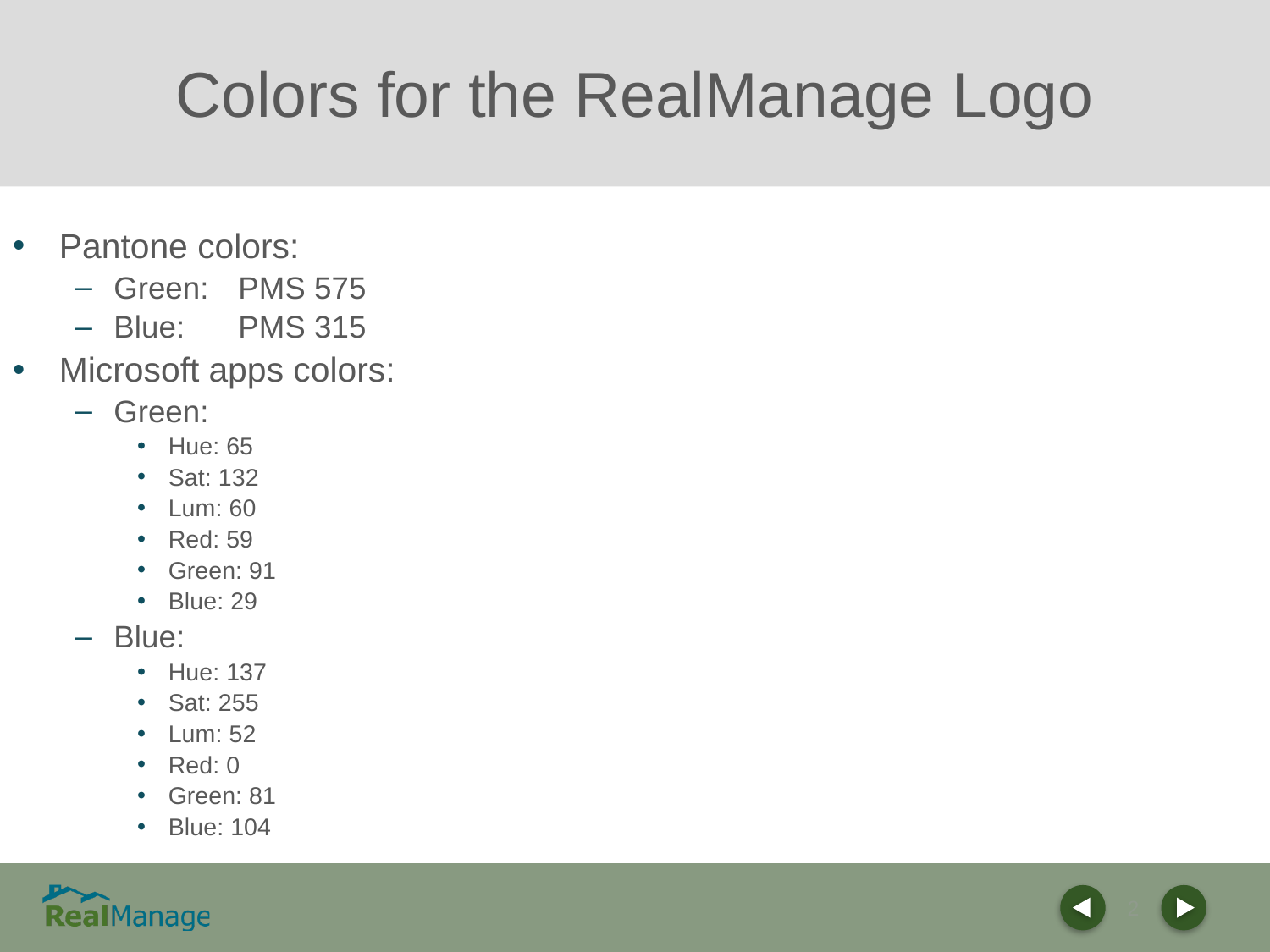

# Colors for the RealManage Logo
Pantone colors:
Green: 	PMS 575
Blue:	PMS 315
Microsoft apps colors:
Green:
Hue: 65
Sat: 132
Lum: 60
Red: 59
Green: 91
Blue: 29
Blue:
Hue: 137
Sat: 255
Lum: 52
Red: 0
Green: 81
Blue: 104
2